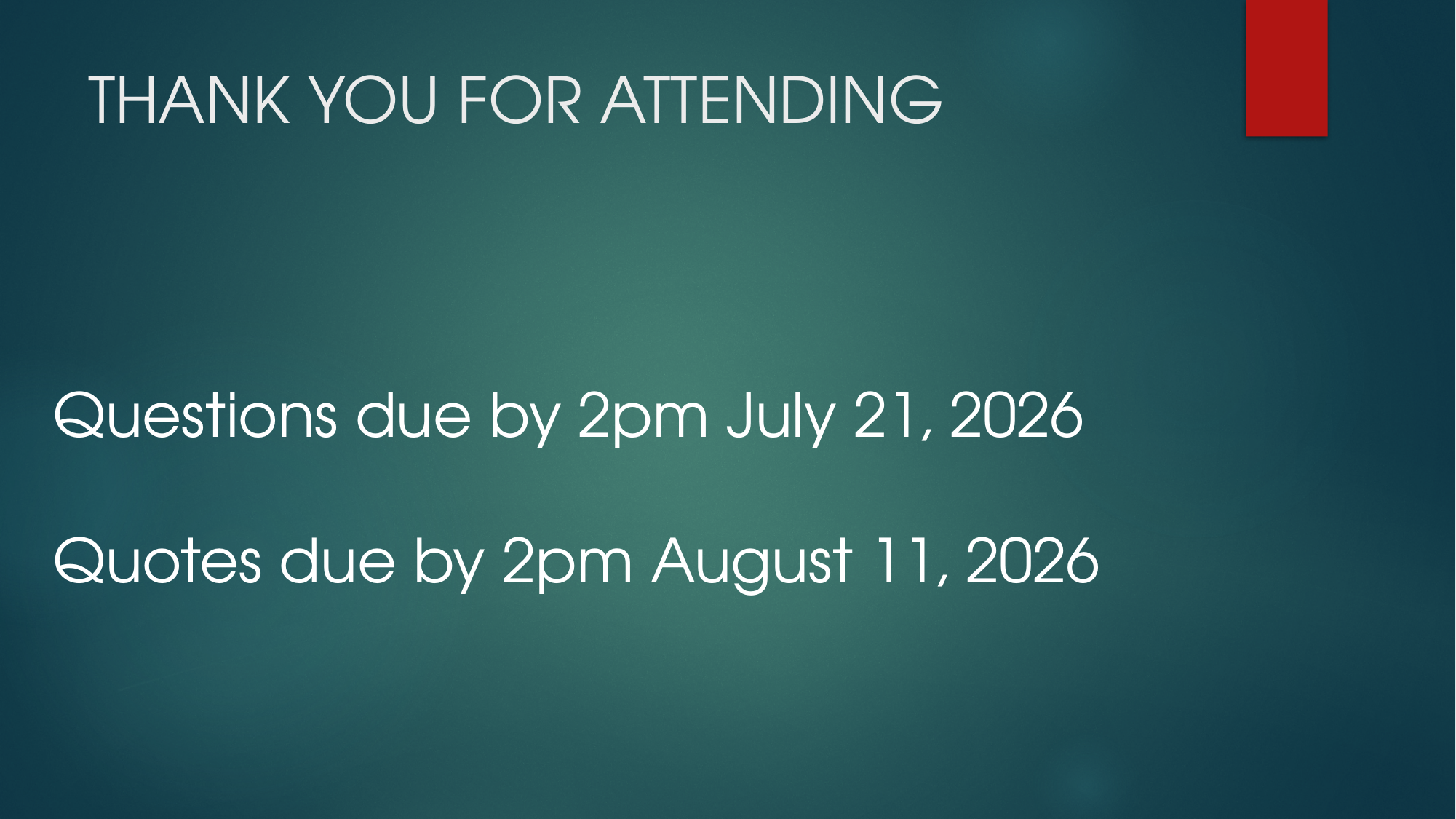

# THANK YOU FOR ATTENDING

Questions due by 2pm July 21, 2026

Quotes due by 2pm August 11, 2026